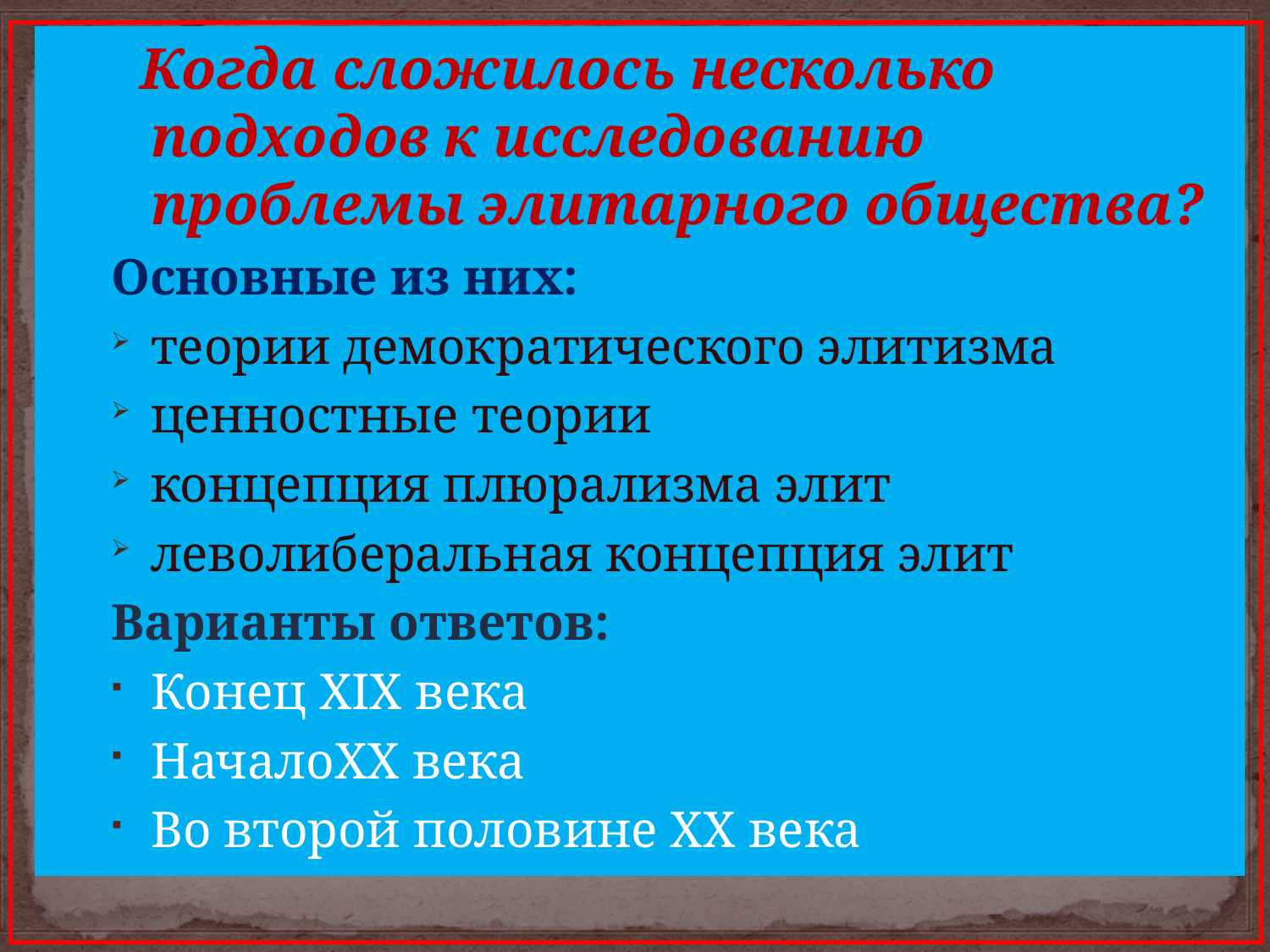

#

  Когда сложилось несколько подходов к исследованию проблемы элитарного общества?
Основные из них:
теории демократического элитизма
ценностные теории
концепция плюрализма элит
леволиберальная концепция элит
Варианты ответов:
Конец XIX века
НачалоXX века
Во второй половине XX века

Современные концепции элит.